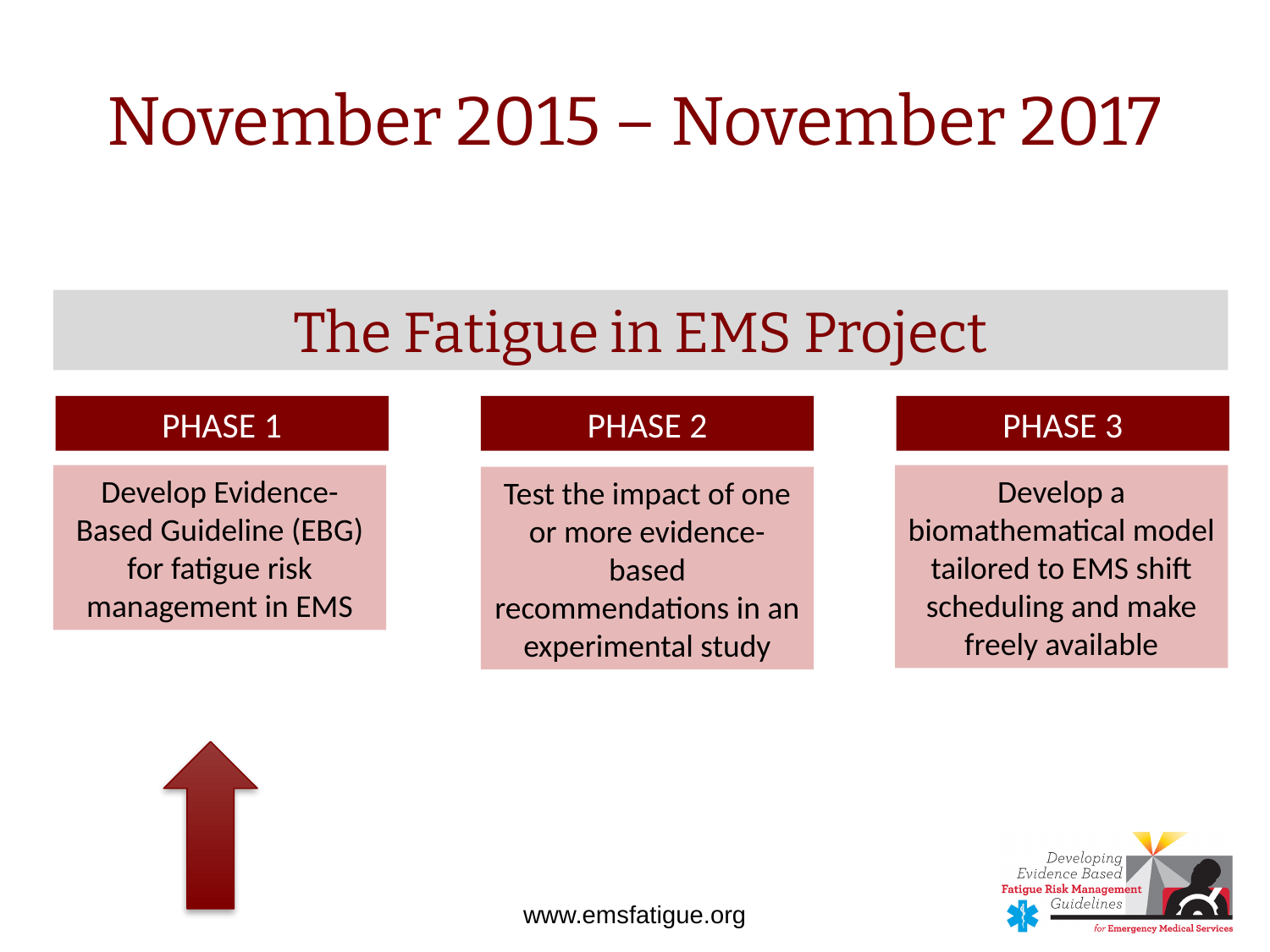

# November 2015 – November 2017
The Fatigue in EMS Project
PHASE 1
PHASE 2
PHASE 3
Develop Evidence-Based Guideline (EBG) for fatigue risk management in EMS
Develop a biomathematical model tailored to EMS shift scheduling and make freely available
Test the impact of one or more evidence-based recommendations in an experimental study